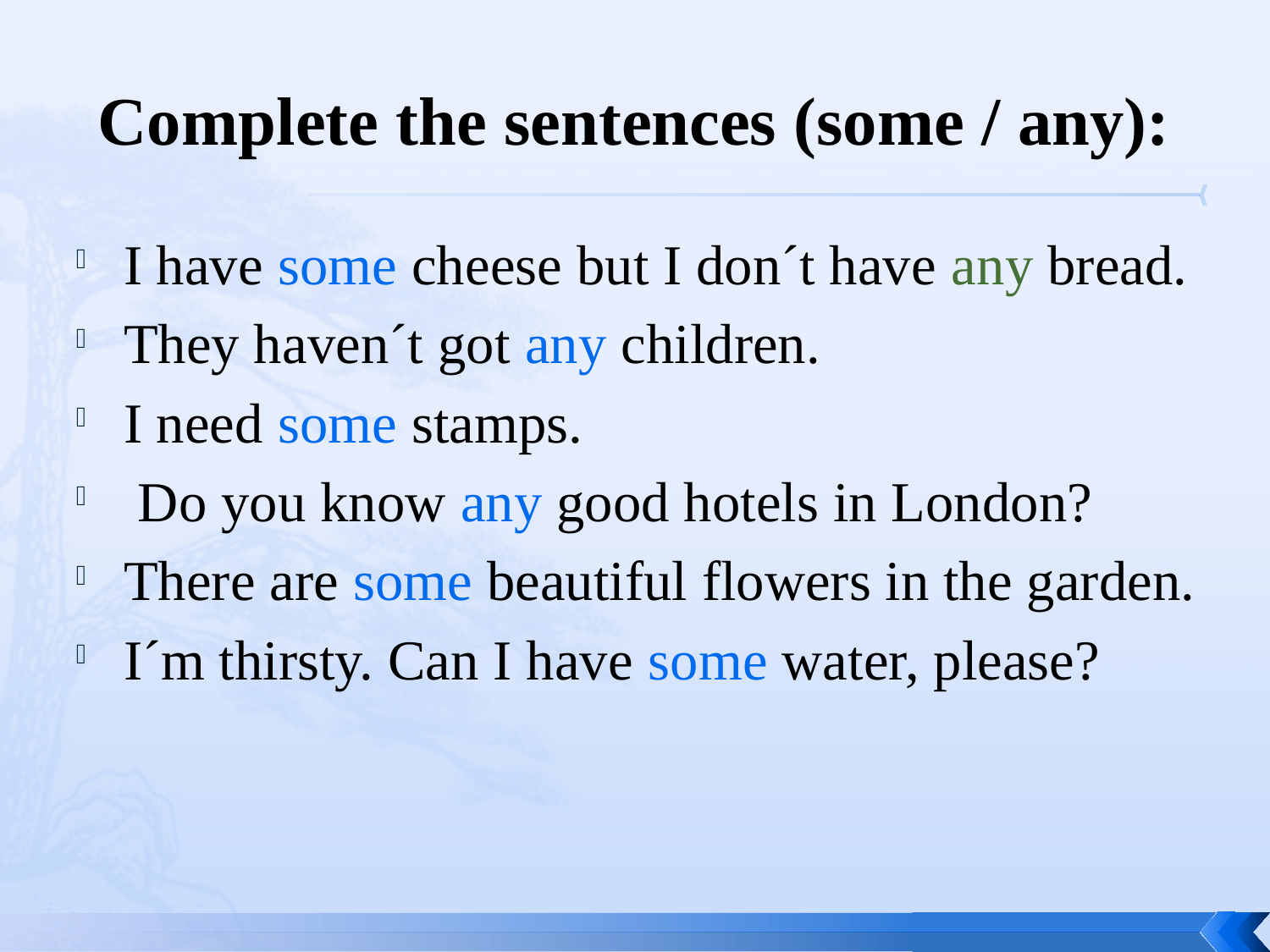

# Complete the sentences (some / any):
I have some cheese but I don´t have any bread.
They haven´t got any children.
I need some stamps.
 Do you know any good hotels in London?
There are some beautiful flowers in the garden.
I´m thirsty. Can I have some water, please?